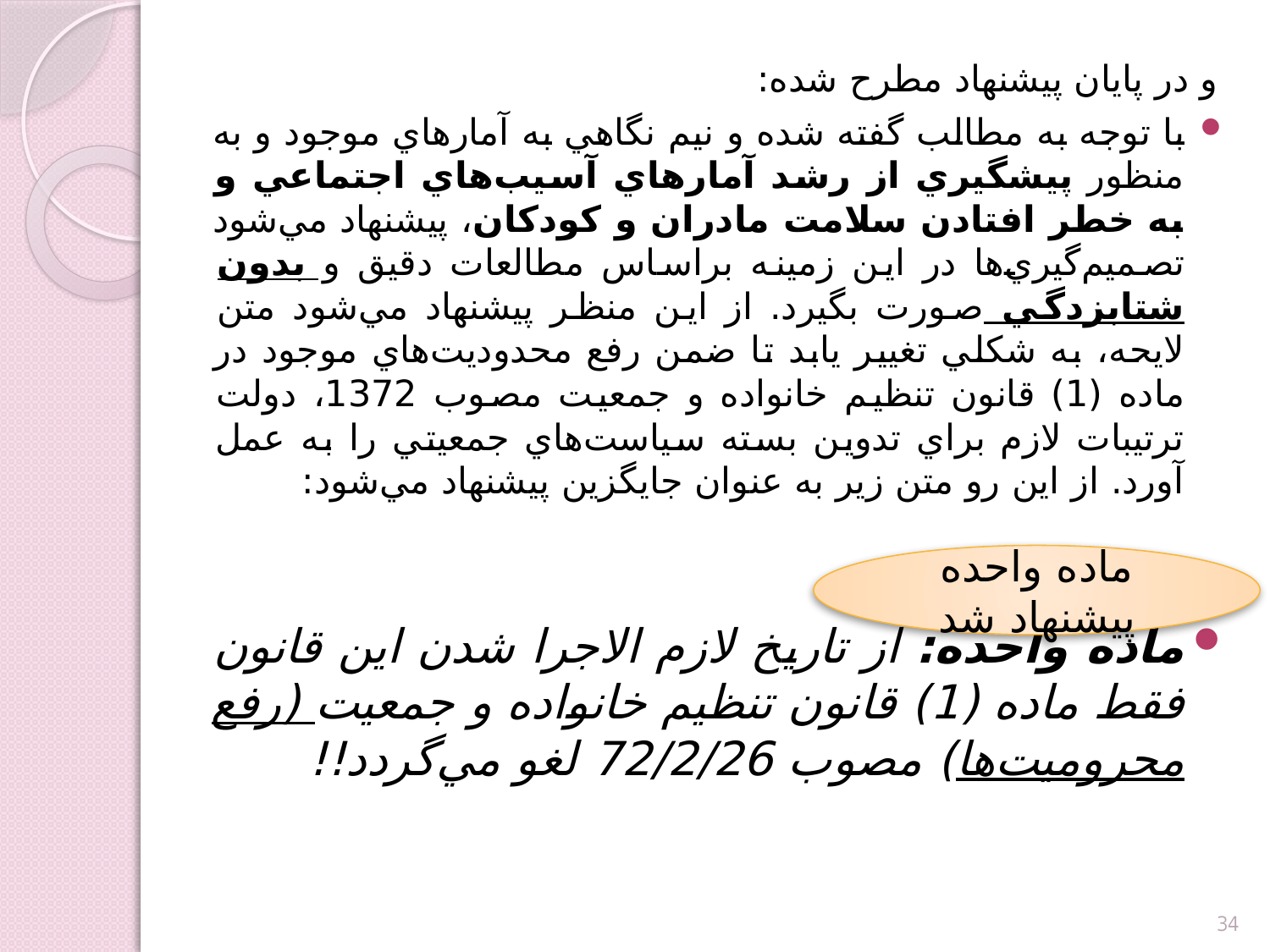

و در پايان پيشنهاد مطرح شده:
با توجه به مطالب گفته شده و نيم نگاهي به آمارهاي موجود و به منظور پيشگيري از رشد آمارهاي آسيب‌هاي اجتماعي و به خطر افتادن سلامت مادران و كودكان، پيشنهاد مي‌شود تصميم‌گيري‌ها در اين زمينه براساس مطالعات دقيق و بدون شتابزدگي صورت بگيرد. از اين منظر پيشنهاد مي‌شود متن لايحه، به شكلي تغيير يابد تا ضمن رفع محدوديت‌هاي موجود در ماده (1) قانون تنظيم خانواده و جمعيت مصوب 1372، دولت ترتيبات لازم براي تدوين بسته‌ سياست‌هاي جمعيتي را به عمل آورد. از اين رو متن زير به عنوان جايگزين پيشنهاد مي‌شود:

ماده واحده: از تاريخ لازم الاجرا شدن اين قانون فقط ماده (1) قانون تنظيم خانواده و جمعيت (رفع محروميت‌ها) مصوب 72/2/26 لغو مي‌گردد!!

ماده واحده پيشنهاد شد
34